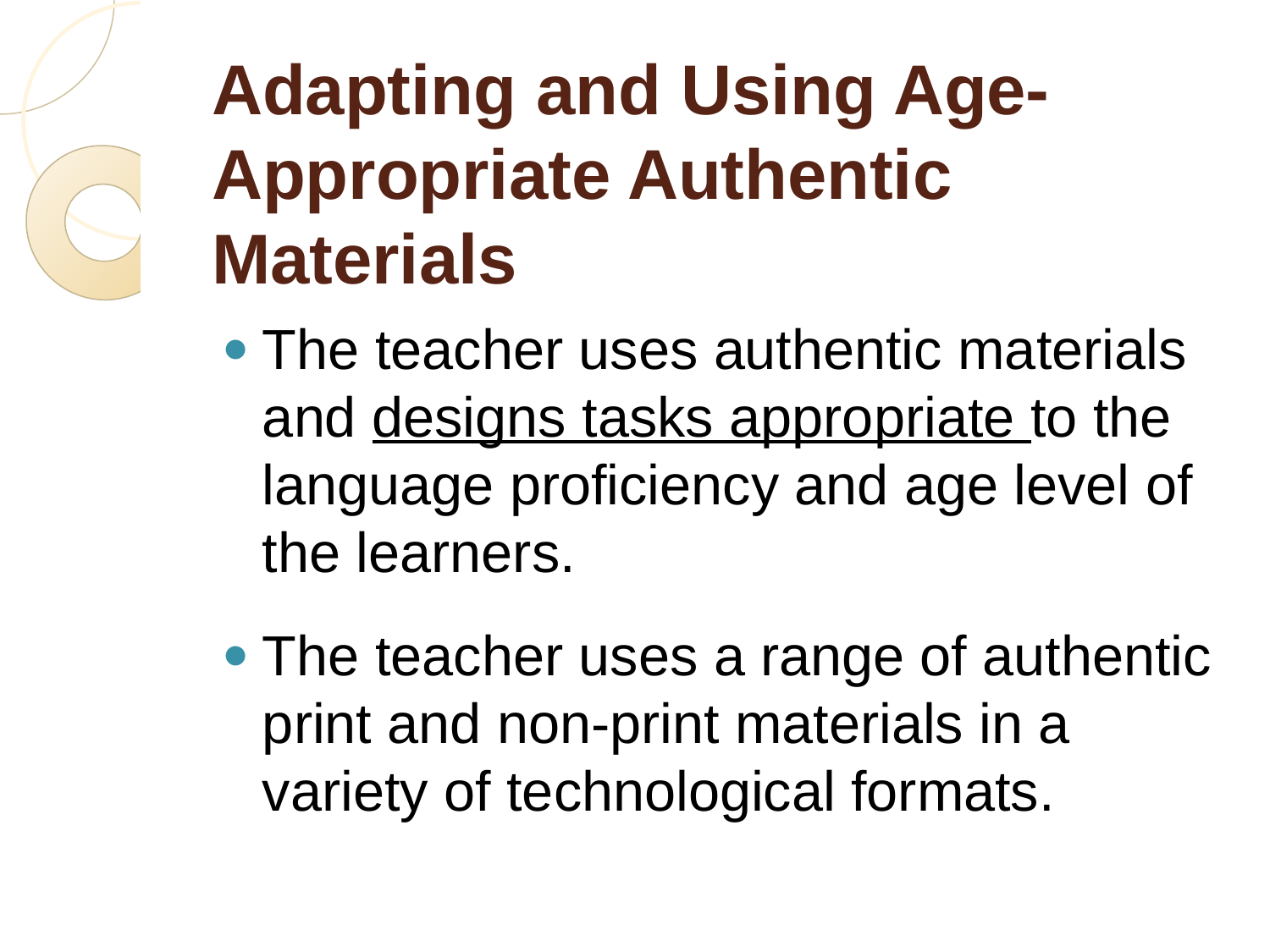

# Adapting and Using Age-Appropriate Authentic Materials
The teacher uses authentic materials and designs tasks appropriate to the language proficiency and age level of the learners.
The teacher uses a range of authentic print and non-print materials in a variety of technological formats.